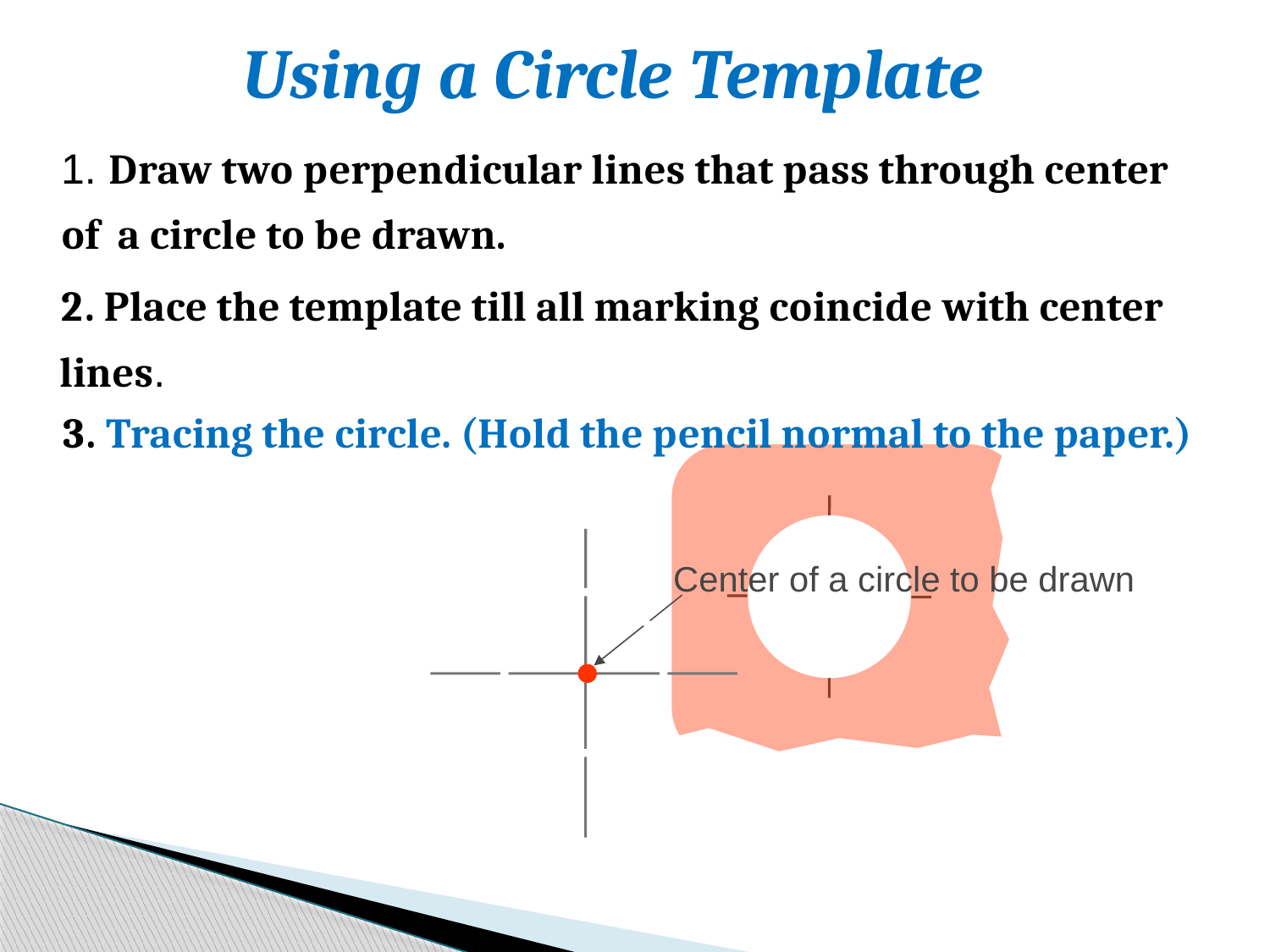

Using a Circle Template
1. Draw two perpendicular lines that pass through center of  a circle to be drawn.
2. Place the template till all marking coincide with center lines.
3. Tracing the circle. (Hold the pencil normal to the paper.)

Center of a circle to be drawn